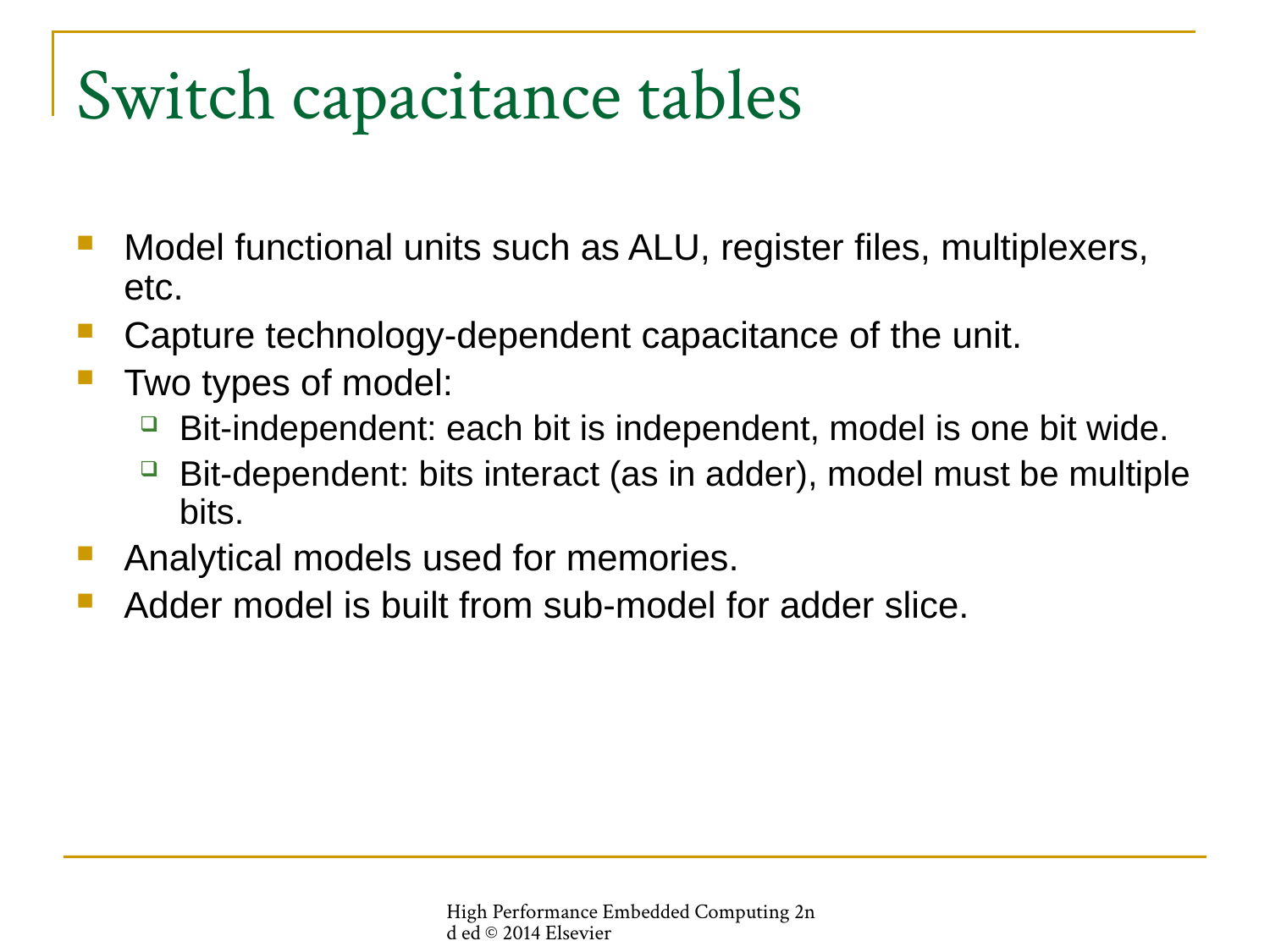

# Switch capacitance tables
Model functional units such as ALU, register files, multiplexers, etc.
Capture technology-dependent capacitance of the unit.
Two types of model:
Bit-independent: each bit is independent, model is one bit wide.
Bit-dependent: bits interact (as in adder), model must be multiple bits.
Analytical models used for memories.
Adder model is built from sub-model for adder slice.
High Performance Embedded Computing 2nd ed © 2014 Elsevier